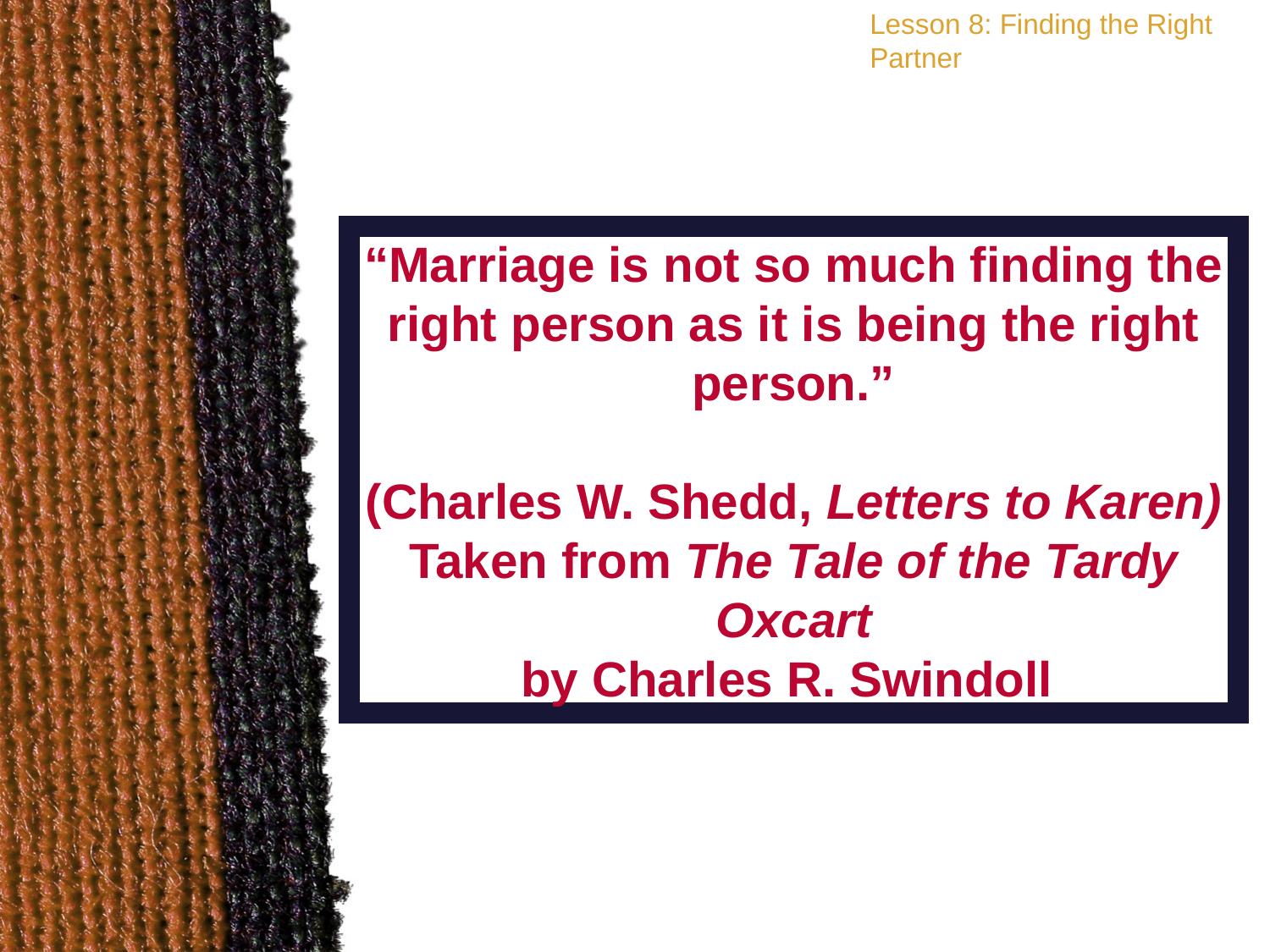

Lesson 8: Finding the Right Partner
“Marriage is not so much finding the right person as it is being the right person.”

(Charles W. Shedd, Letters to Karen)
Taken from The Tale of the Tardy Oxcart
by Charles R. Swindoll